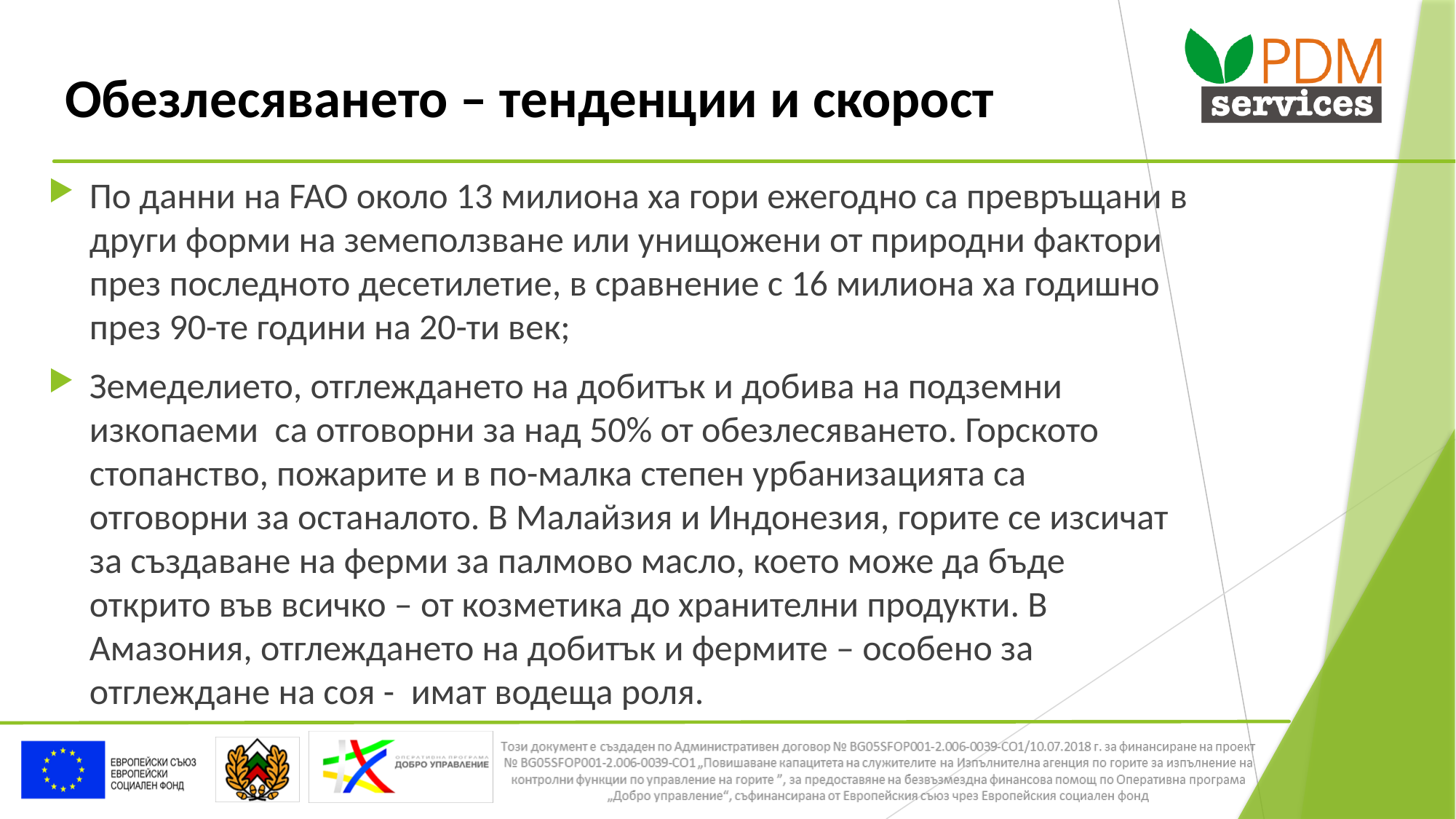

# Обезлесяването – тенденции и скорост
По данни на FAO около 13 милиона ха гори ежегодно са превръщани в други форми на земеползване или унищожени от природни фактори през последното десетилетие, в сравнение с 16 милиона ха годишно през 90-те години на 20-ти век;
Земеделието, отглеждането на добитък и добива на подземни изкопаеми  са отговорни за над 50% от обезлесяването. Горското стопанство, пожарите и в по-малка степен урбанизацията са отговорни за останалото. В Малайзия и Индонезия, горите се изсичат за създаване на ферми за палмово масло, което може да бъде открито във всичко – от козметика до хранителни продукти. В Амазония, отглеждането на добитък и фермите – особено за отглеждане на соя -  имат водеща роля.